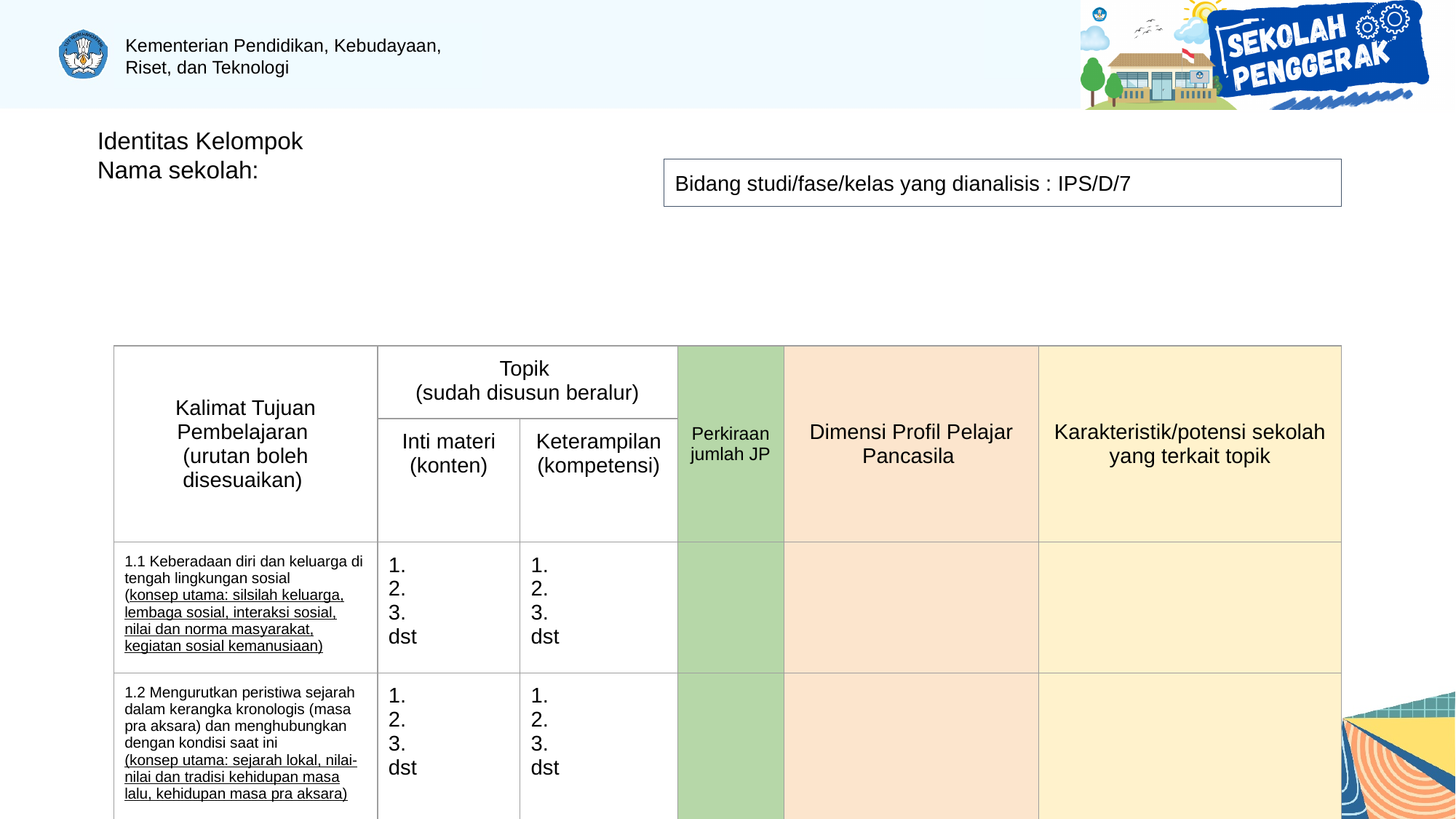

Identitas Kelompok
Nama sekolah:

Bidang studi/fase/kelas yang dianalisis : IPS/D/7
| Kalimat Tujuan Pembelajaran (urutan boleh disesuaikan) | Topik (sudah disusun beralur) |  | Perkiraan jumlah JP | Dimensi Profil Pelajar Pancasila | Karakteristik/potensi sekolah yang terkait topik |
| --- | --- | --- | --- | --- | --- |
|  | Inti materi (konten) | Keterampilan (kompetensi) |  |  |  |
| 1.1 Keberadaan diri dan keluarga di tengah lingkungan sosial (konsep utama: silsilah keluarga, lembaga sosial, interaksi sosial, nilai dan norma masyarakat, kegiatan sosial kemanusiaan) | 1. 2. 3. dst | 1. 2. 3. dst |  |  |  |
| 1.2 Mengurutkan peristiwa sejarah dalam kerangka kronologis (masa pra aksara) dan menghubungkan dengan kondisi saat ini (konsep utama: sejarah lokal, nilai-nilai dan tradisi kehidupan masa lalu, kehidupan masa pra aksara) | 1. 2. 3. dst | 1. 2. 3. dst |  |  |  |